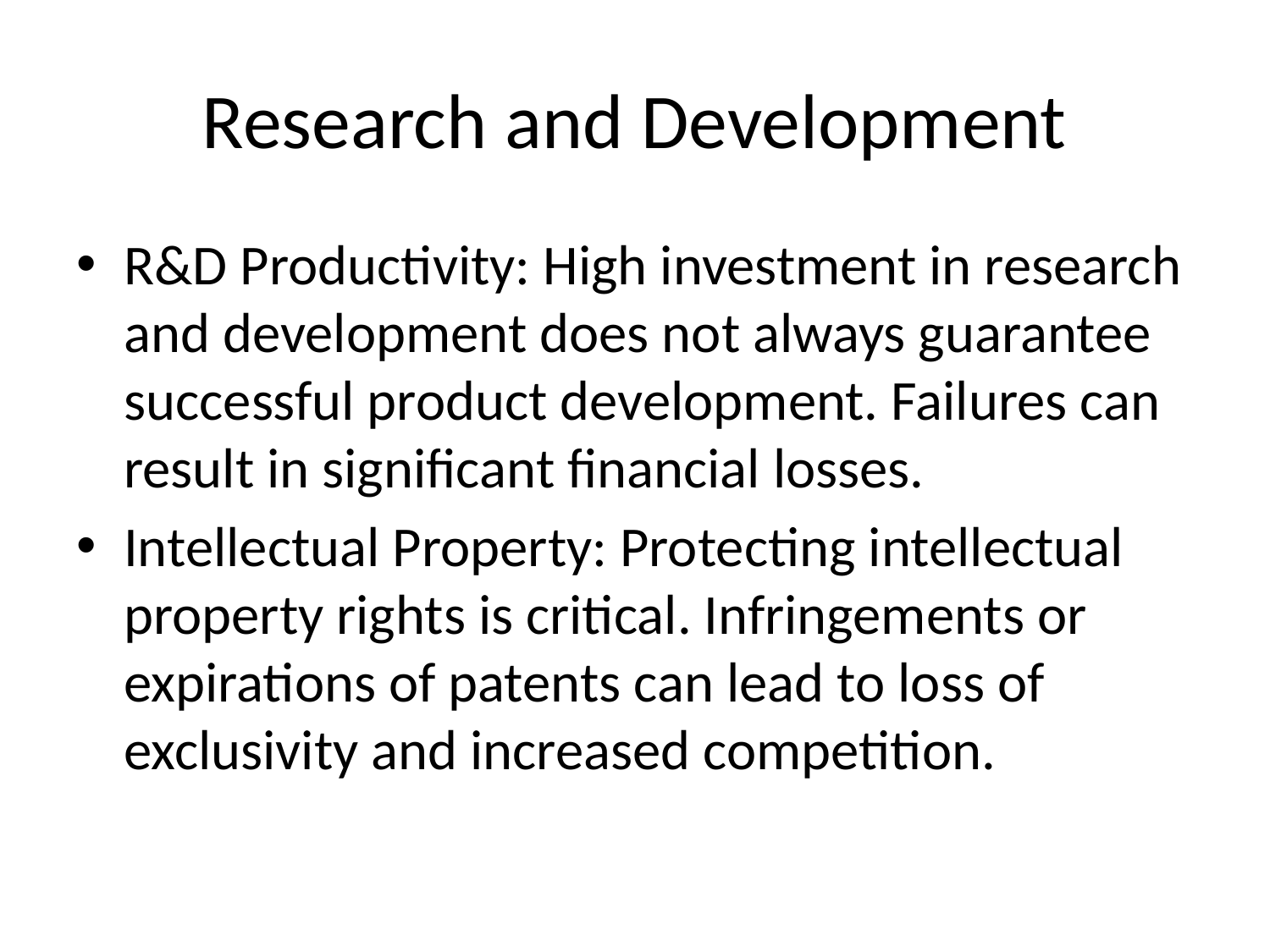

# Research and Development
R&D Productivity: High investment in research and development does not always guarantee successful product development. Failures can result in significant financial losses.
Intellectual Property: Protecting intellectual property rights is critical. Infringements or expirations of patents can lead to loss of exclusivity and increased competition.